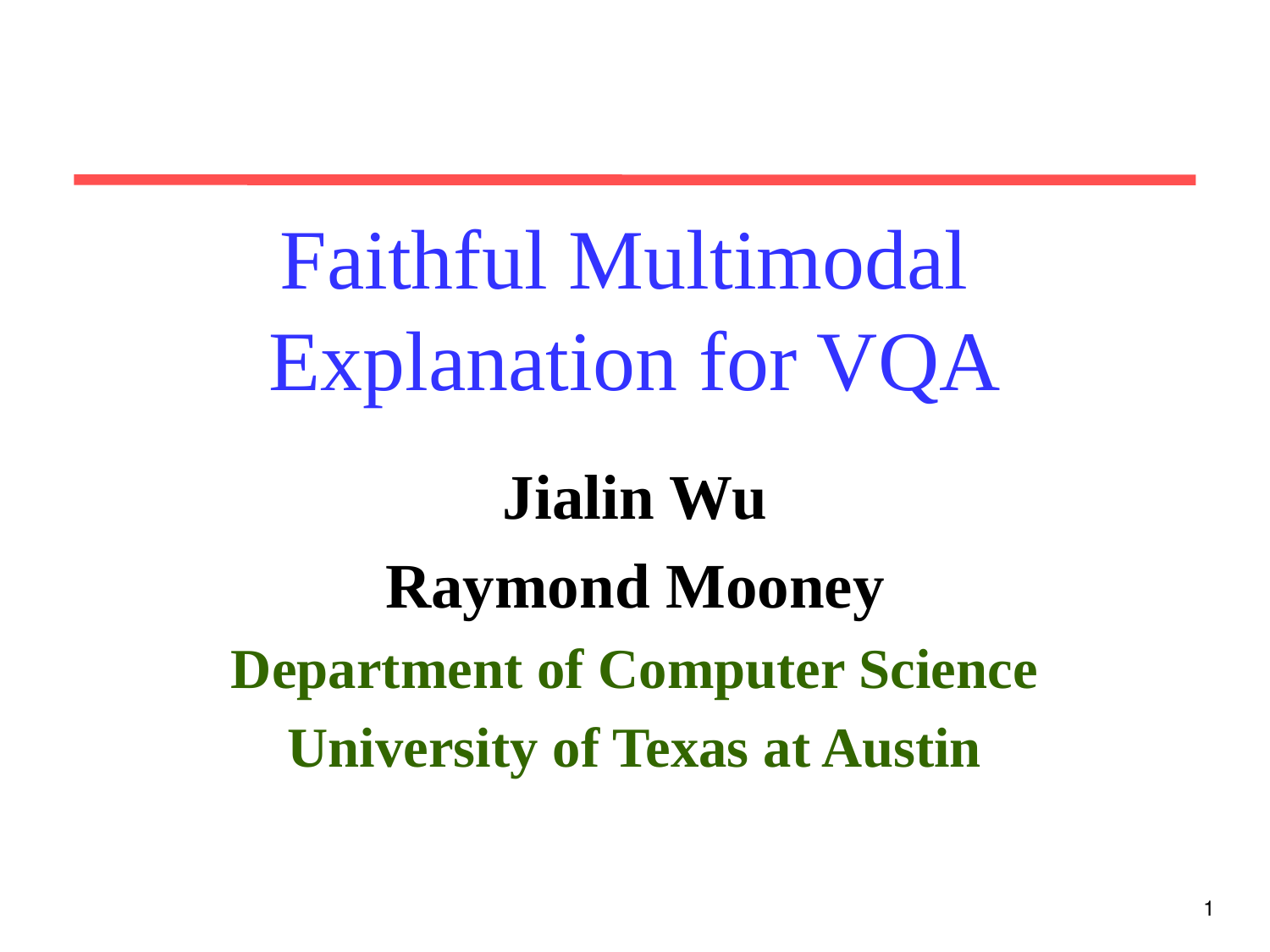

# Faithful Multimodal Explanation for VQA
Jialin Wu
Raymond Mooney
Department of Computer Science
University of Texas at Austin

1